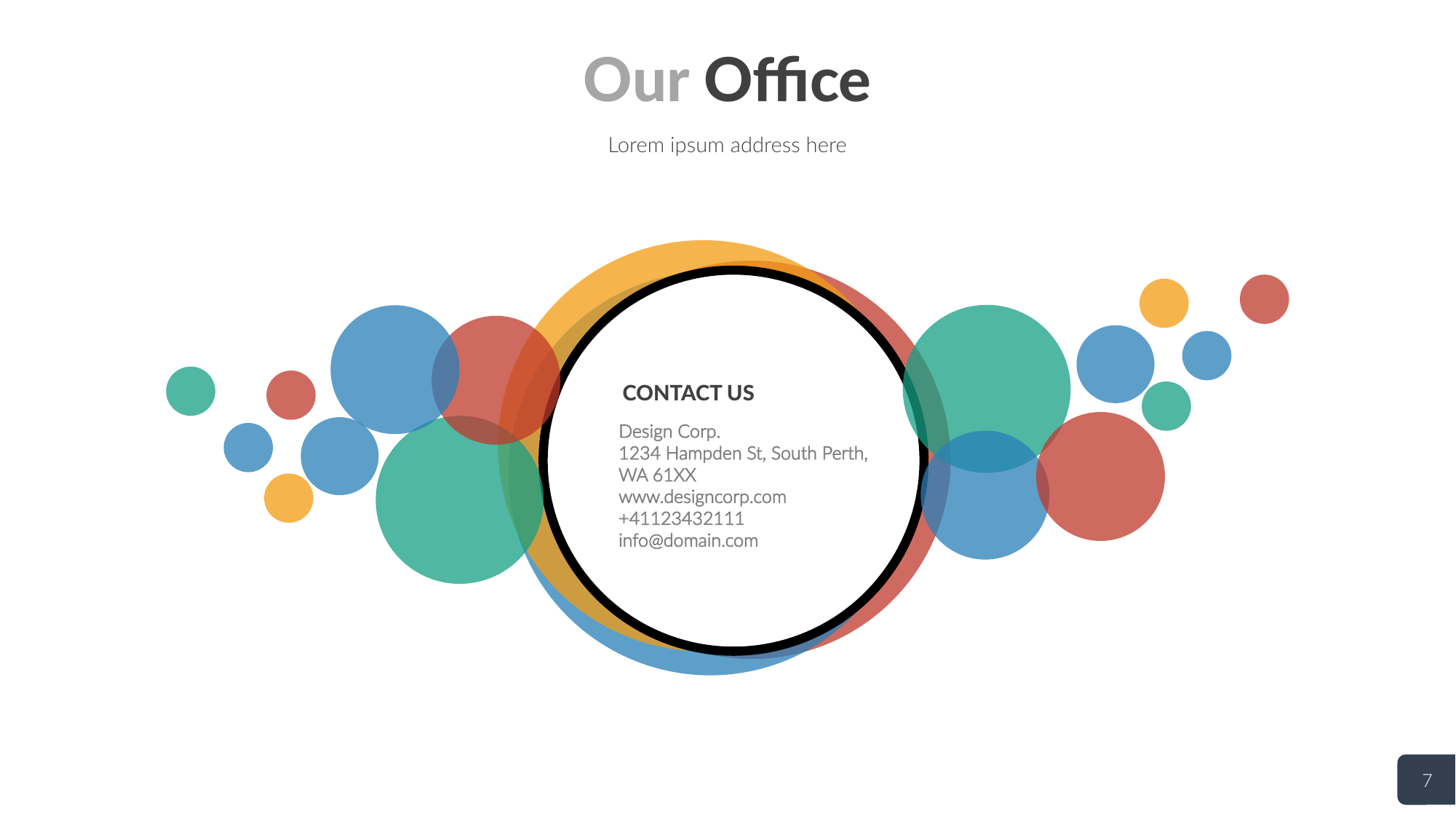

# Our Office
Lorem ipsum address here

CONTACT US
Design Corp.
1234 Hampden St, South Perth, WA 61XX
www.designcorp.com
+41123432111
info@domain.com

7